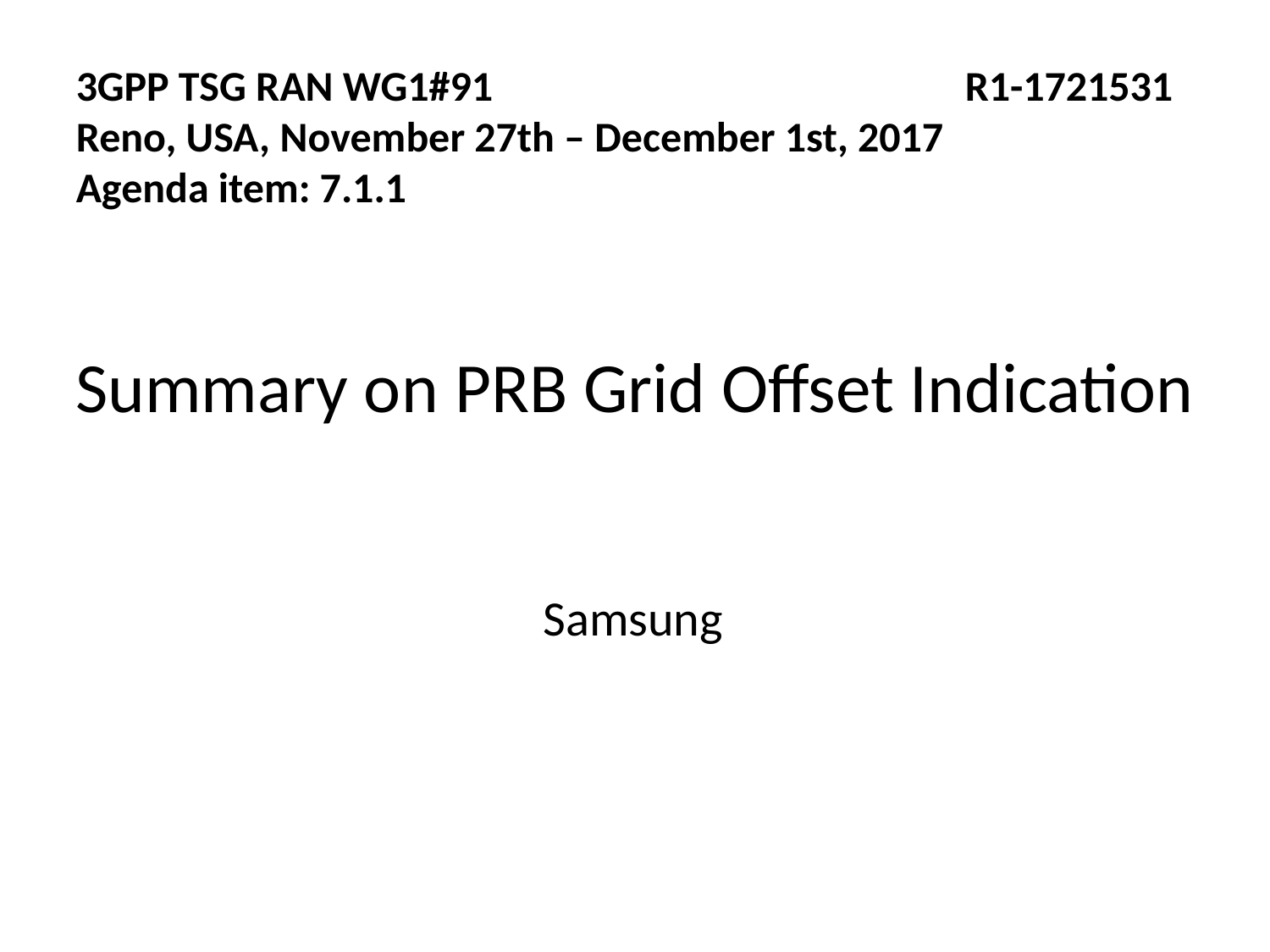

3GPP TSG RAN WG1#91				R1-1721531
Reno, USA, November 27th – December 1st, 2017
Agenda item: 7.1.1
Summary on PRB Grid Offset Indication
Samsung